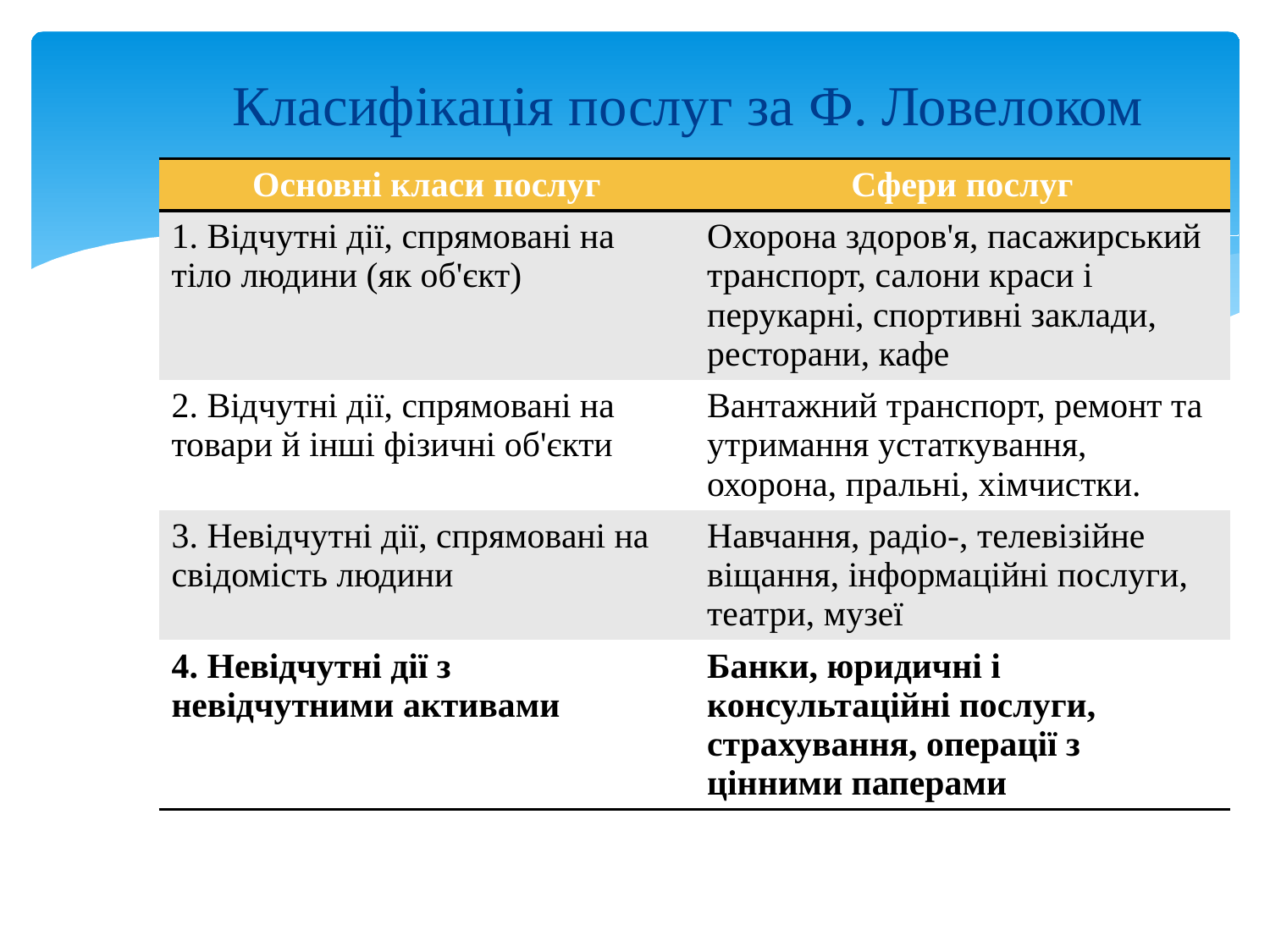

# Класифікація послуг за Ф. Ловелоком
| Основні класи послуг | Сфери послуг |
| --- | --- |
| 1. Відчутні дії, спрямовані на тіло людини (як об'єкт) | Охорона здоров'я, пасажирський транспорт, салони краси і перукарні, спортивні заклади, ресторани, кафе |
| 2. Відчутні дії, спрямовані на товари й інші фізичні об'єкти | Вантажний транспорт, ремонт та утримання устаткування, охорона, пральні, хімчистки. |
| 3. Невідчутні дії, спрямовані на свідомість людини | Навчання, радіо-, телевізійне віщання, інформаційні послуги, театри, музеї |
| 4. Невідчутні дії з невідчутними активами | Банки, юридичні і консультаційні послуги, страхування, операції з цінними паперами |